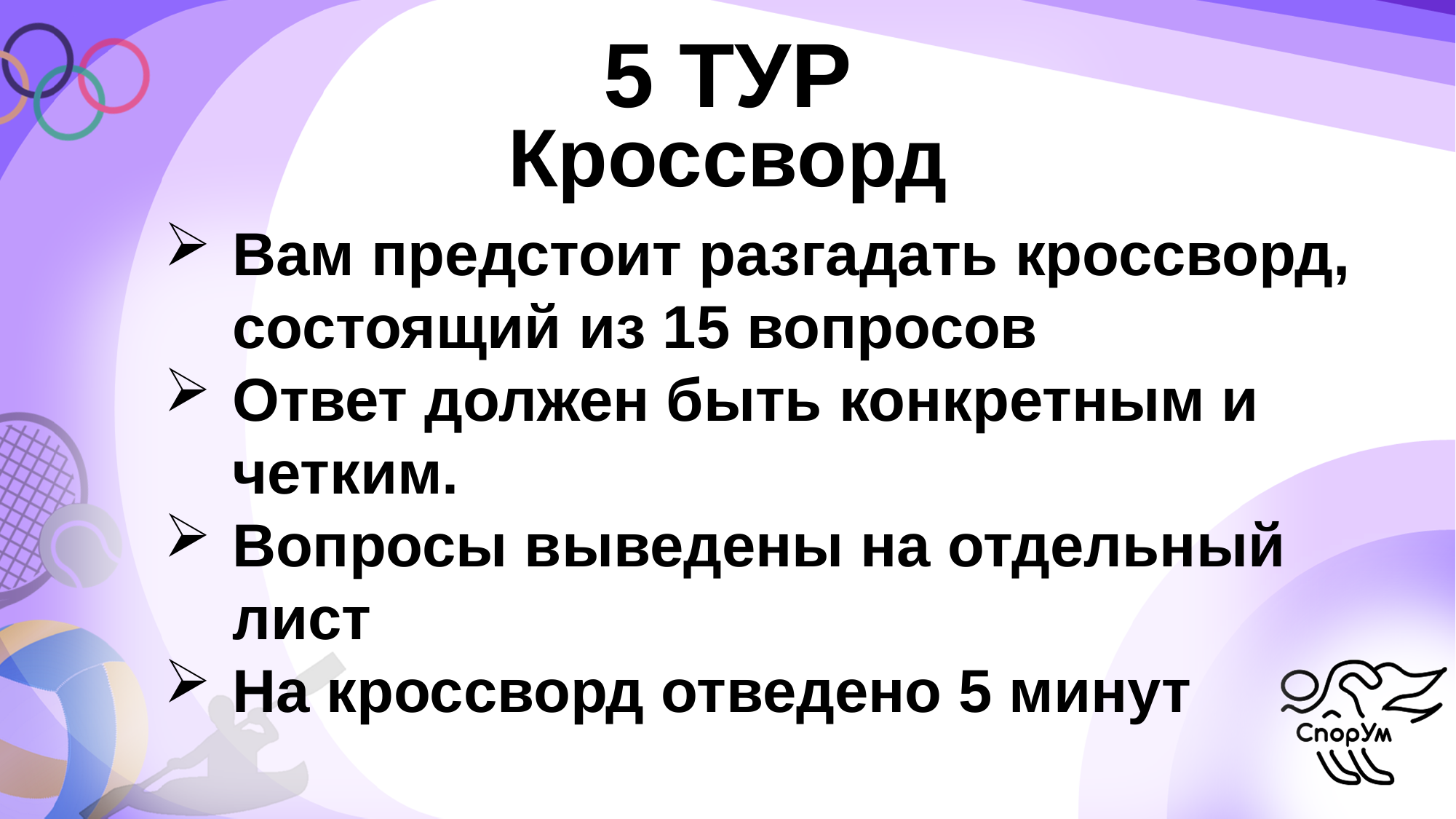

5 ТУР
Кроссворд

Вам предстоит разгадать кроссворд, состоящий из 15 вопросов
Ответ должен быть конкретным и четким.
Вопросы выведены на отдельный лист
На кроссворд отведено 5 минут